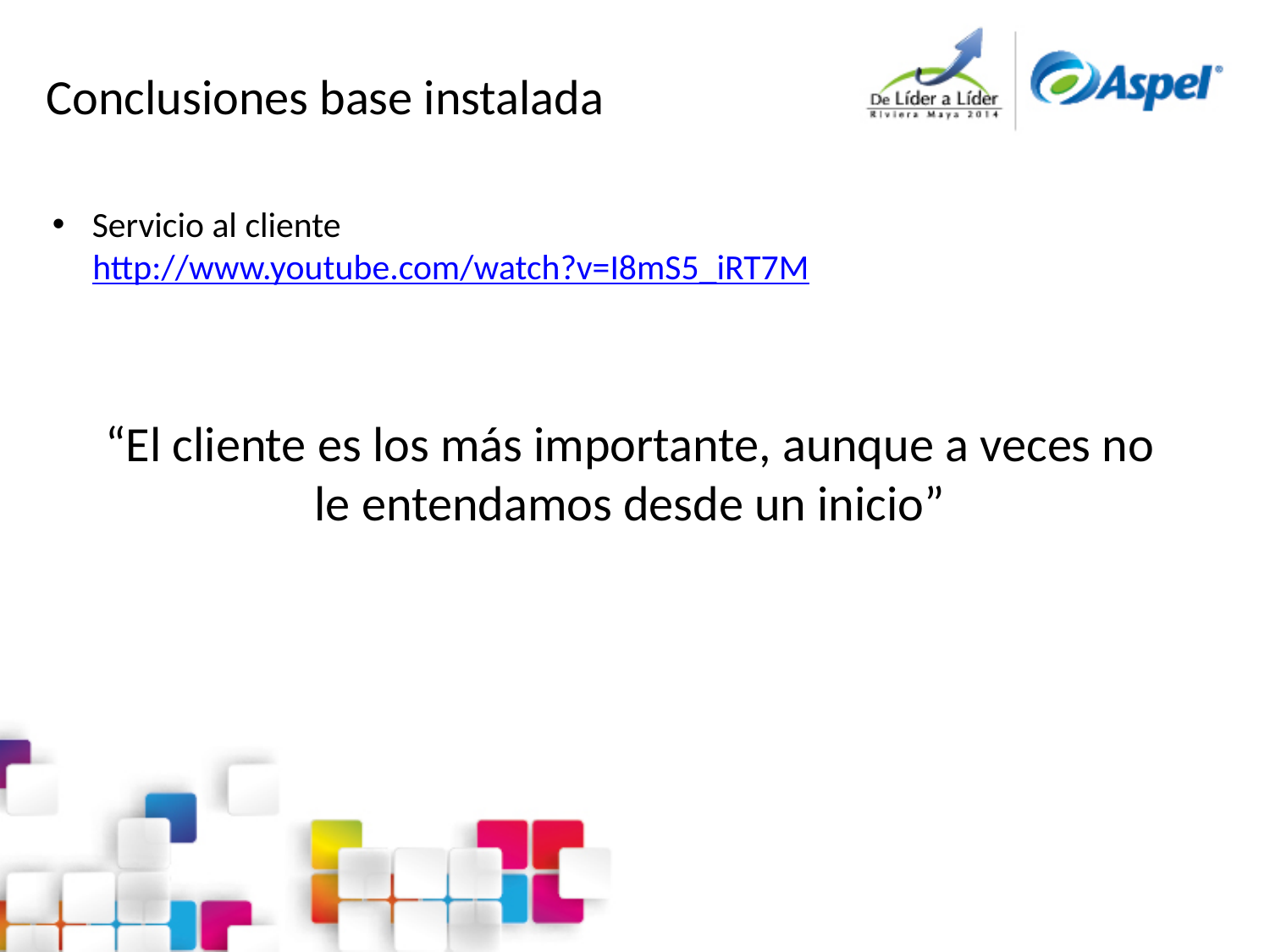

Conclusiones base instalada
Servicio al cliente
     http://www.youtube.com/watch?v=I8mS5_iRT7M

“El cliente es los más importante, aunque a veces no le entendamos desde un inicio”